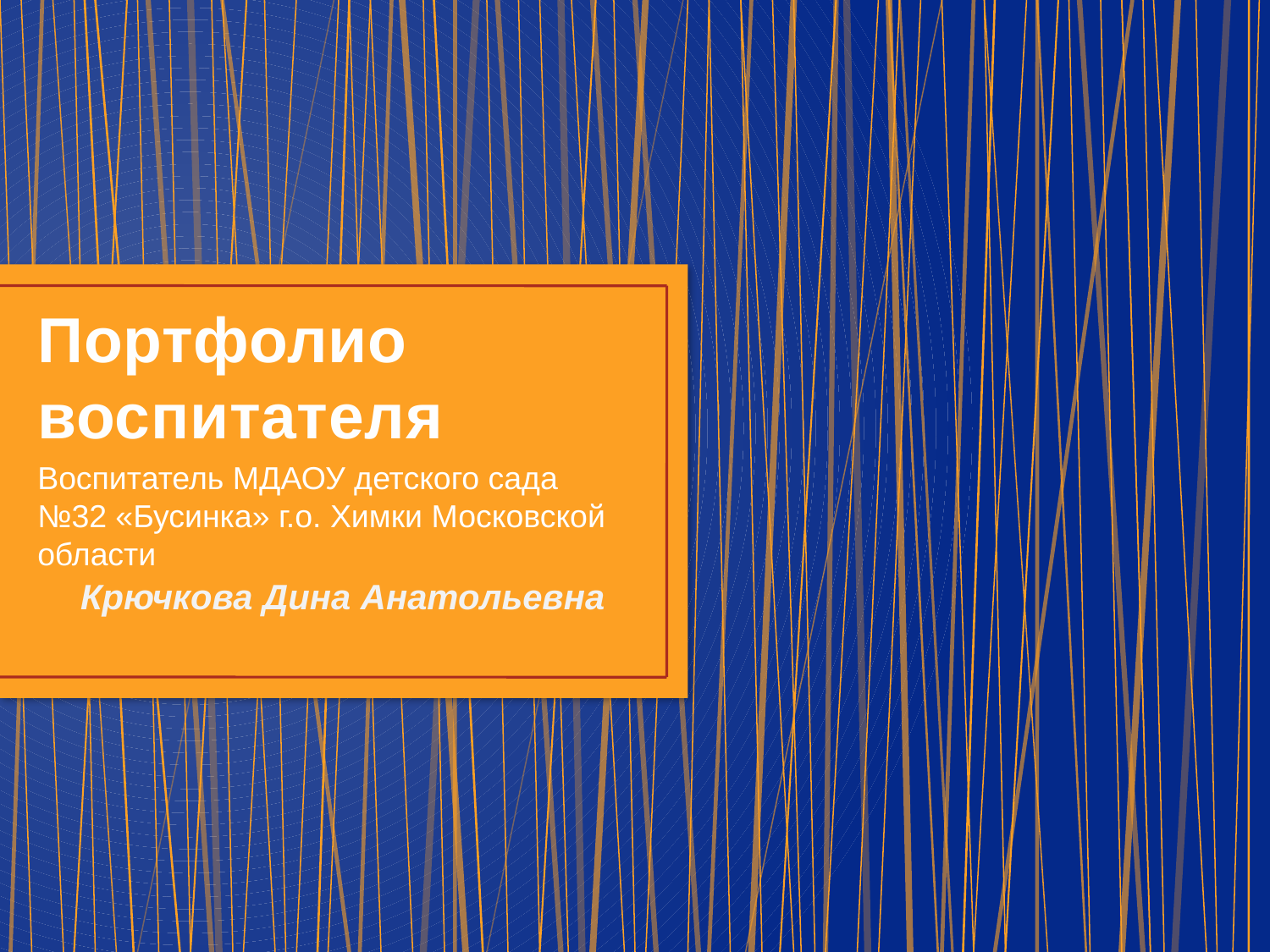

# Портфолио воспитателя
Воспитатель МДАОУ детского сада №32 «Бусинка» г.о. Химки Московской области
Крючкова Дина Анатольевна